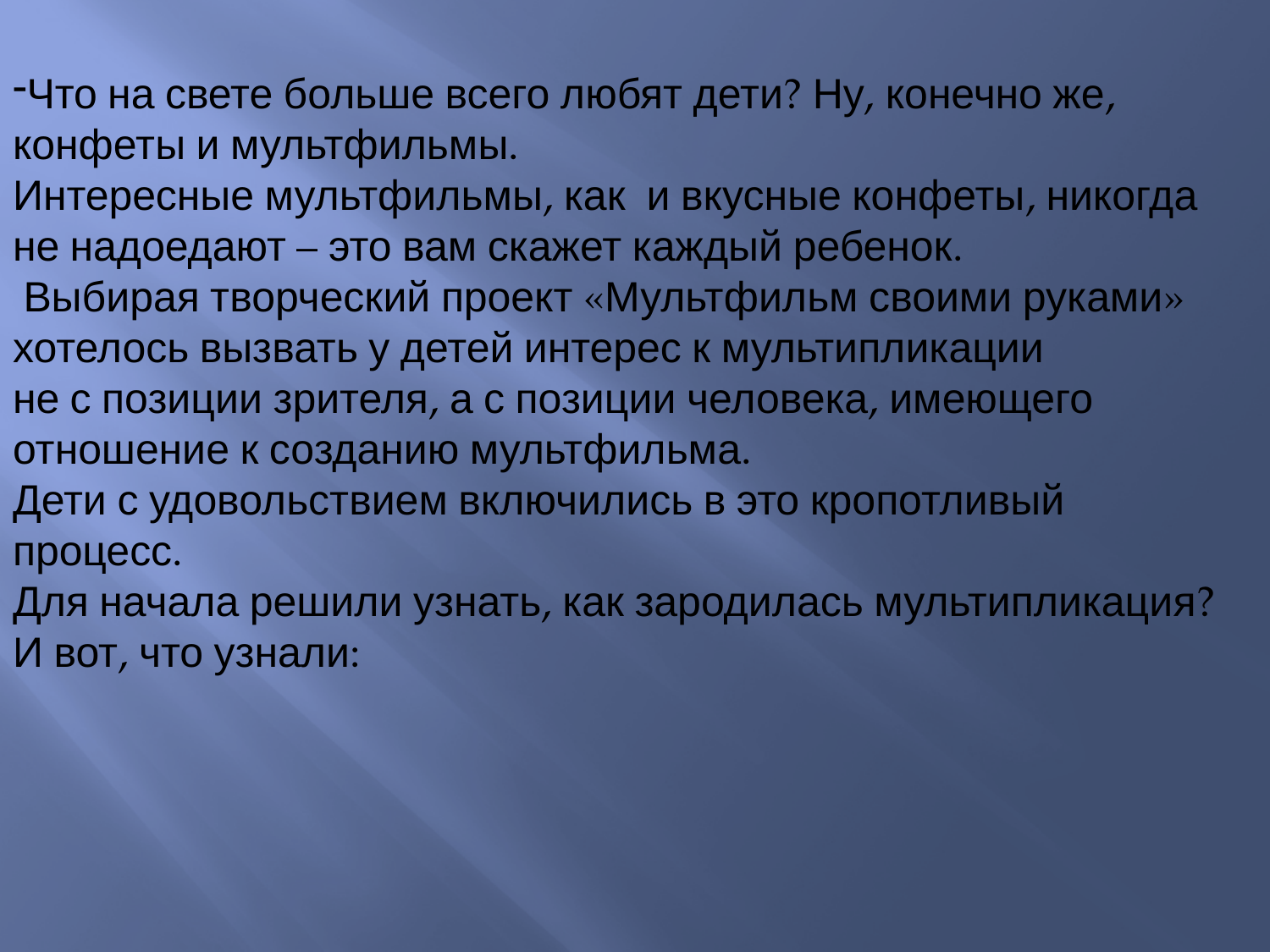

Что на свете больше всего любят дети? Ну, конечно же, конфеты и мультфильмы.
Интересные мультфильмы, как  и вкусные конфеты, никогда не надоедают – это вам скажет каждый ребенок.
 Выбирая творческий проект «Мультфильм своими руками» хотелось вызвать у детей интерес к мультипликации
не с позиции зрителя, а с позиции человека, имеющего отношение к созданию мультфильма.
Дети с удовольствием включились в это кропотливый процесс.
Для начала решили узнать, как зародилась мультипликация? И вот, что узнали: